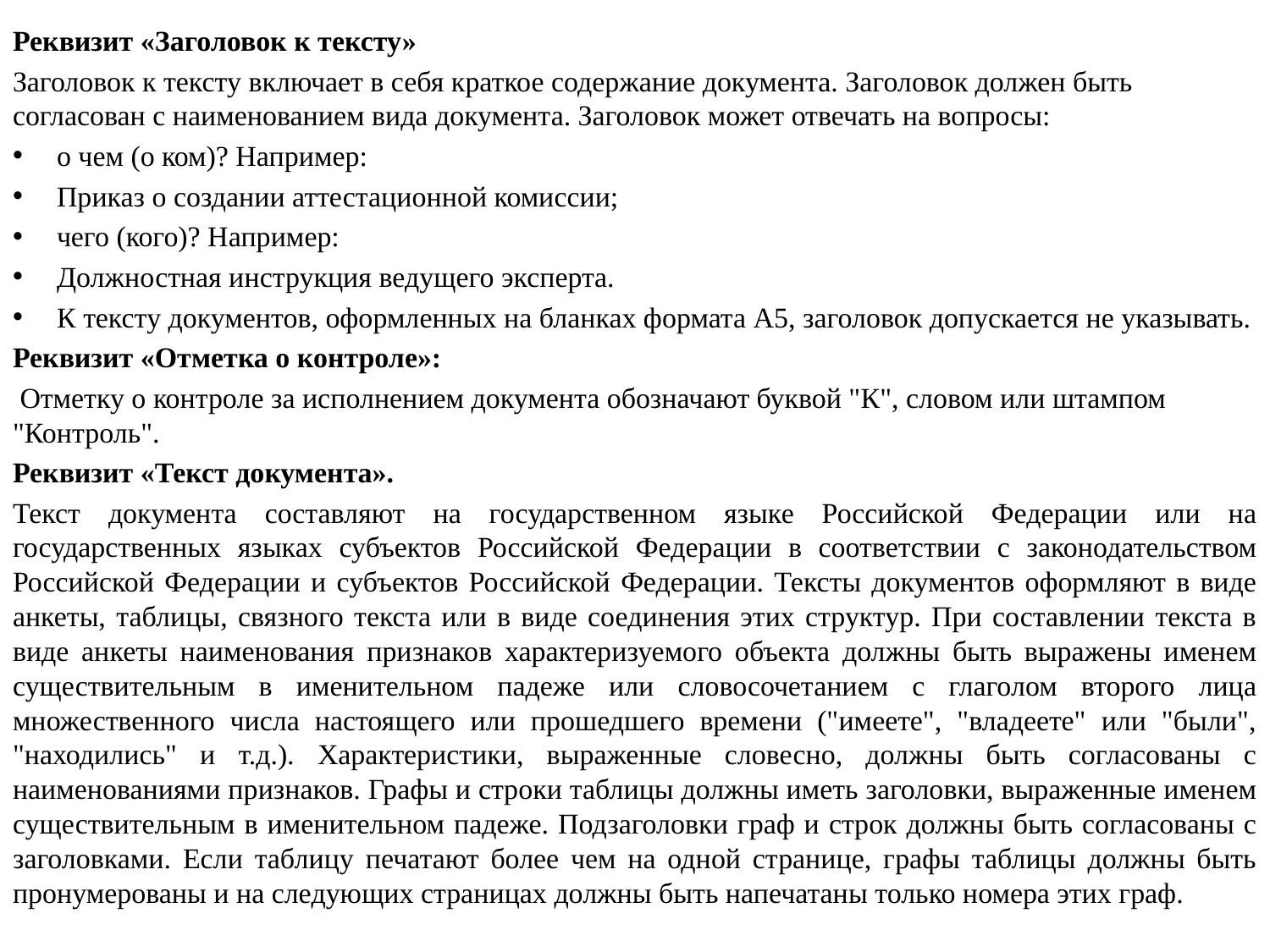

Реквизит «Заголовок к тексту»
Заголовок к тексту включает в себя краткое содержание документа. Заголовок должен быть согласован с наименованием вида документа. Заголовок может отвечать на вопросы:
о чем (о ком)? Например:
Приказ о создании аттестационной комиссии;
чего (кого)? Например:
Должностная инструкция ведущего эксперта.
К тексту документов, оформленных на бланках формата А5, заголовок допускается не указывать.
Реквизит «Отметка о контроле»:
 Отметку о контроле за исполнением документа обозначают буквой "К", словом или штампом "Контроль".
Реквизит «Текст документа».
Текст документа составляют на государственном языке Российской Федерации или на государственных языках субъектов Российской Федерации в соответствии с законодательством Российской Федерации и субъектов Российской Федерации. Тексты документов оформляют в виде анкеты, таблицы, связного текста или в виде соединения этих структур. При составлении текста в виде анкеты наименования признаков характеризуемого объекта должны быть выражены именем существительным в именительном падеже или словосочетанием с глаголом второго лица множественного числа настоящего или прошедшего времени ("имеете", "владеете" или "были", "находились" и т.д.). Характеристики, выраженные словесно, должны быть согласованы с наименованиями признаков. Графы и строки таблицы должны иметь заголовки, выраженные именем существительным в именительном падеже. Подзаголовки граф и строк должны быть согласованы с заголовками. Если таблицу печатают более чем на одной странице, графы таблицы должны быть пронумерованы и на следующих страницах должны быть напечатаны только номера этих граф.